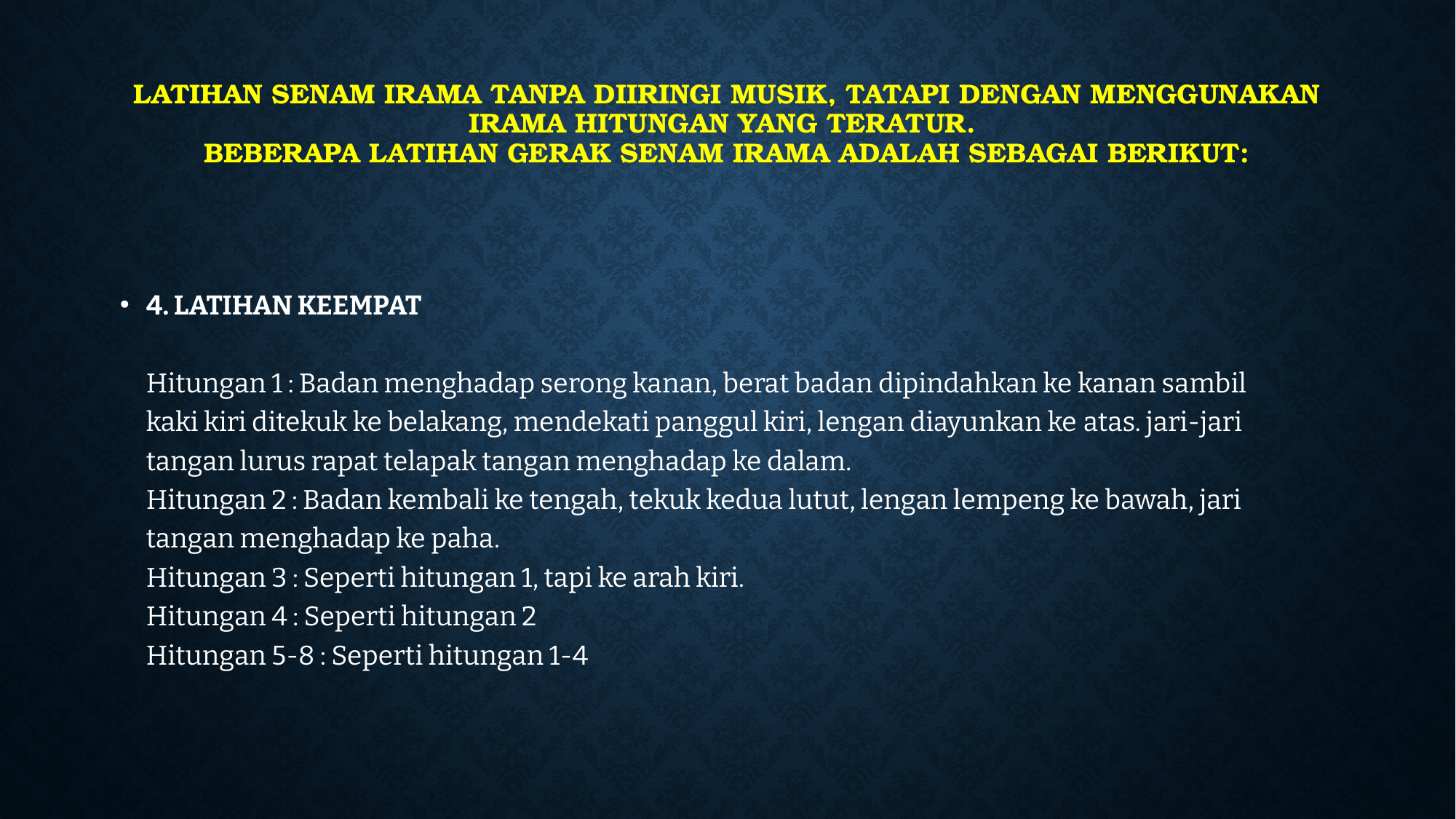

# Latihan senam irama tanpa diiringi musik, tatapi dengan menggunakan irama hitungan yang teratur. Beberapa latihan gerak senam irama adalah sebagai berikut:
4. LATIHAN KEEMPAT
Hitungan 1 : Badan menghadap serong kanan, berat badan dipindahkan ke kanan sambil
kaki kiri ditekuk ke belakang, mendekati panggul kiri, lengan diayunkan ke atas. jari-jari tangan lurus rapat telapak tangan menghadap ke dalam.
Hitungan 2 : Badan kembali ke tengah, tekuk kedua lutut, lengan lempeng ke bawah, jari
tangan menghadap ke paha.
Hitungan 3 : Seperti hitungan 1, tapi ke arah kiri.
Hitungan 4 : Seperti hitungan 2
Hitungan 5-8 : Seperti hitungan 1-4